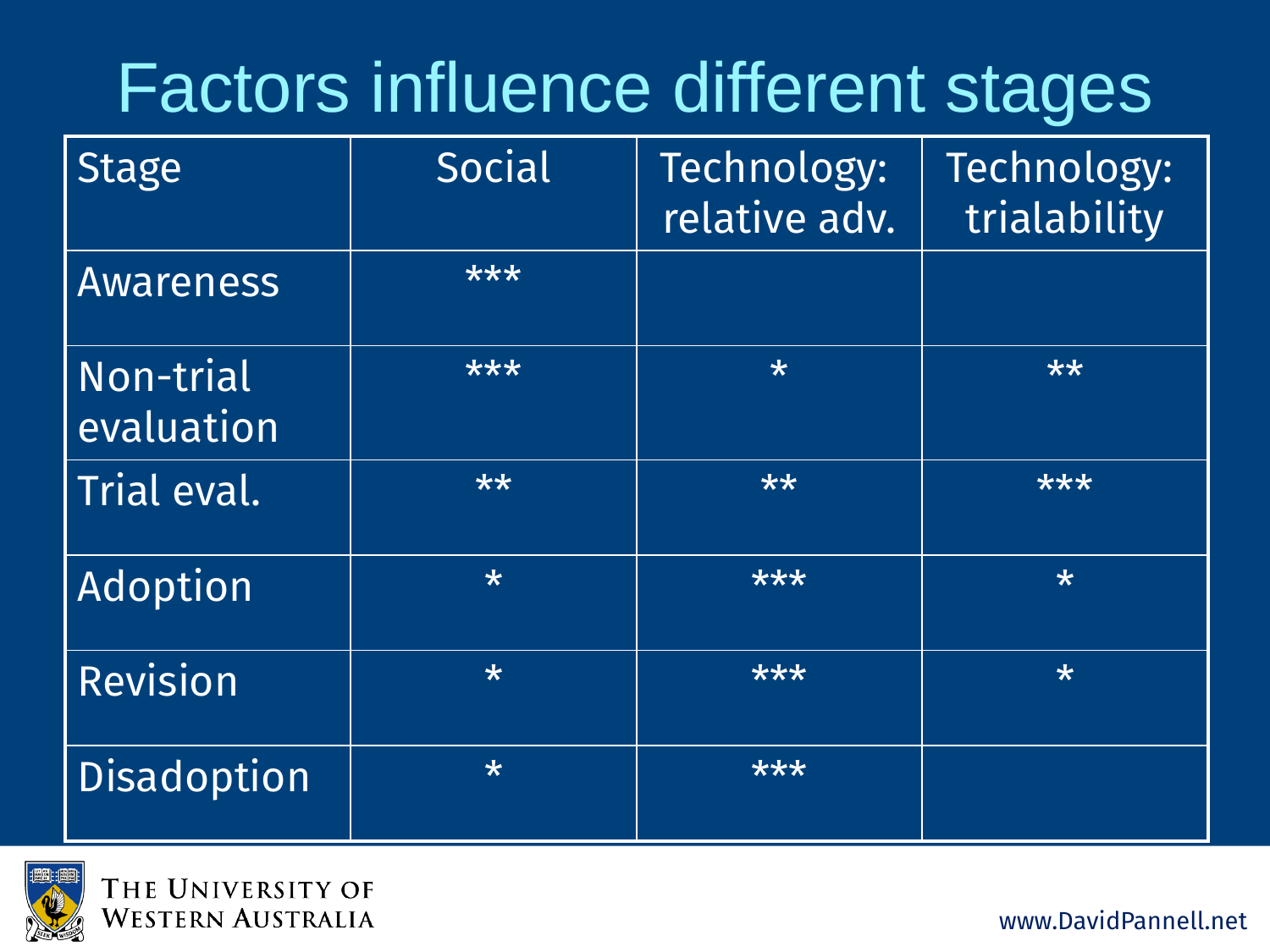

# Factors influence different stages
| Stage | Social | Technology: relative adv. | Technology: trialability |
| --- | --- | --- | --- |
| Awareness | \*\*\* |  |  |
| Non-trial evaluation | \*\*\* | \* | \*\* |
| Trial eval. | \*\* | \*\* | \*\*\* |
| Adoption | \* | \*\*\* | \* |
| Revision | \* | \*\*\* | \* |
| Disadoption | \* | \*\*\* |  |